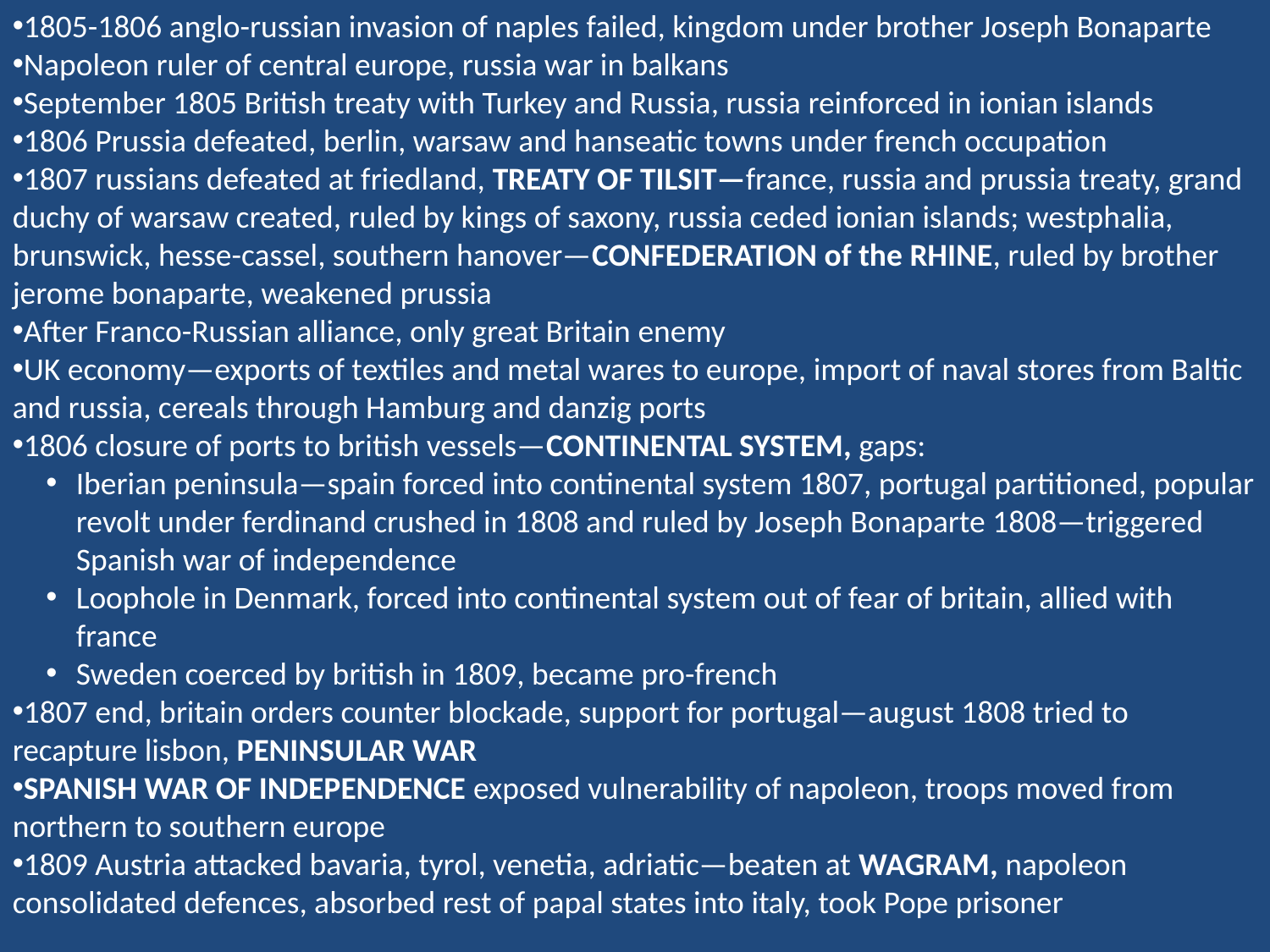

1805-1806 anglo-russian invasion of naples failed, kingdom under brother Joseph Bonaparte
Napoleon ruler of central europe, russia war in balkans
September 1805 British treaty with Turkey and Russia, russia reinforced in ionian islands
1806 Prussia defeated, berlin, warsaw and hanseatic towns under french occupation
1807 russians defeated at friedland, TREATY OF TILSIT—france, russia and prussia treaty, grand duchy of warsaw created, ruled by kings of saxony, russia ceded ionian islands; westphalia, brunswick, hesse-cassel, southern hanover—CONFEDERATION of the RHINE, ruled by brother jerome bonaparte, weakened prussia
After Franco-Russian alliance, only great Britain enemy
UK economy—exports of textiles and metal wares to europe, import of naval stores from Baltic and russia, cereals through Hamburg and danzig ports
1806 closure of ports to british vessels—CONTINENTAL SYSTEM, gaps:
Iberian peninsula—spain forced into continental system 1807, portugal partitioned, popular revolt under ferdinand crushed in 1808 and ruled by Joseph Bonaparte 1808—triggered Spanish war of independence
Loophole in Denmark, forced into continental system out of fear of britain, allied with france
Sweden coerced by british in 1809, became pro-french
1807 end, britain orders counter blockade, support for portugal—august 1808 tried to recapture lisbon, PENINSULAR WAR
SPANISH WAR OF INDEPENDENCE exposed vulnerability of napoleon, troops moved from northern to southern europe
1809 Austria attacked bavaria, tyrol, venetia, adriatic—beaten at WAGRAM, napoleon consolidated defences, absorbed rest of papal states into italy, took Pope prisoner